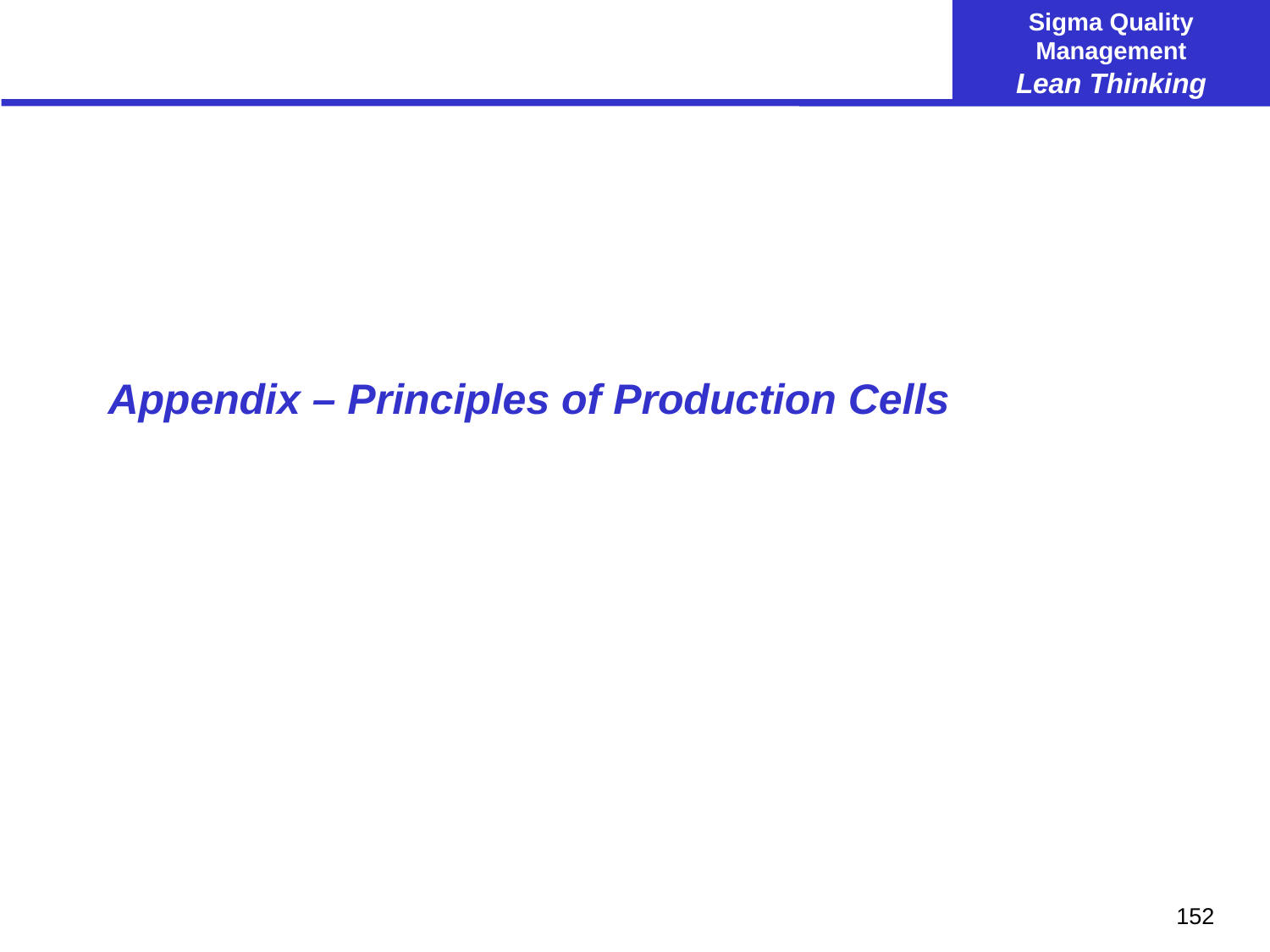

# Appendix – Principles of Production Cells